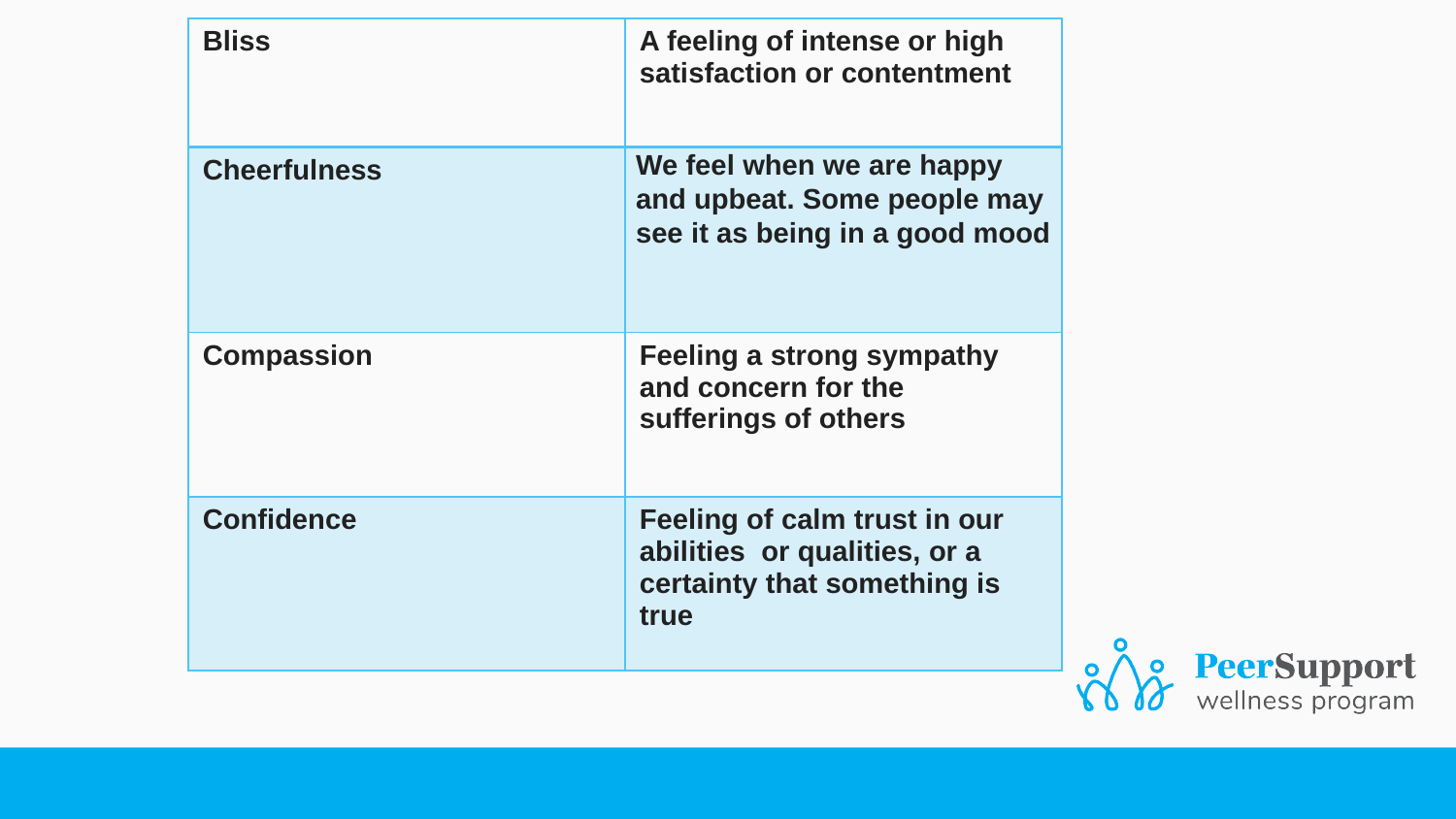

| Bliss | A feeling of intense or high satisfaction or contentment |
| --- | --- |
| Cheerfulness | We feel when we are happy and upbeat. Some people may see it as being in a good mood |
| Compassion | Feeling a strong sympathy and concern for the sufferings of others |
| Confidence | Feeling of calm trust in our abilities or qualities, or a certainty that something is true |